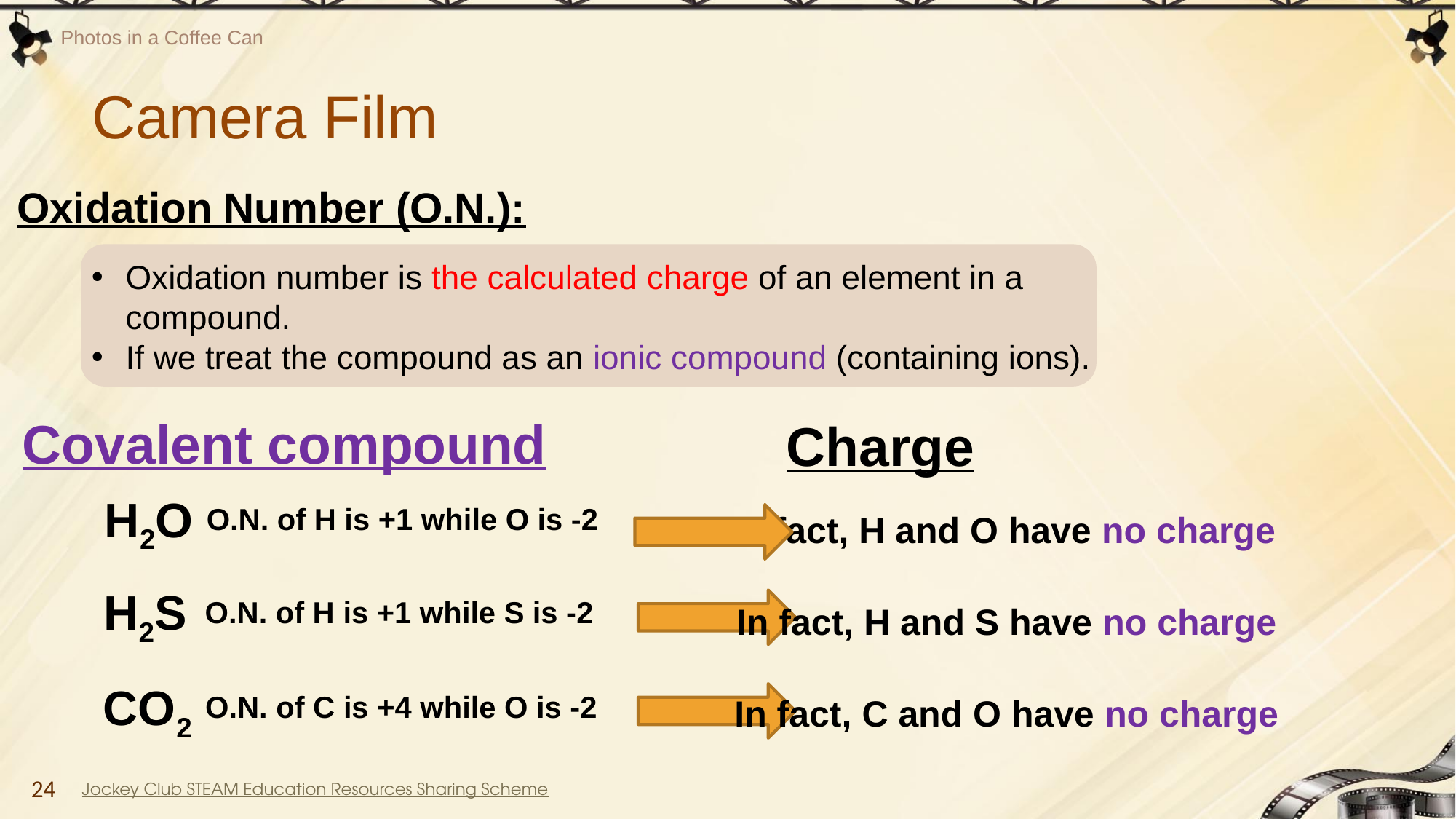

# Camera Film
Oxidation Number (O.N.):

Oxidation number is the calculated charge of an element in a compound.
If we treat the compound as an ionic compound (containing ions).
Covalent compound
Charge
H2O
O.N. of H is +1 while O is -2
In fact, H and O have no charge

H2S
O.N. of H is +1 while S is -2

In fact, H and S have no charge
CO2
O.N. of C is +4 while O is -2

In fact, C and O have no charge